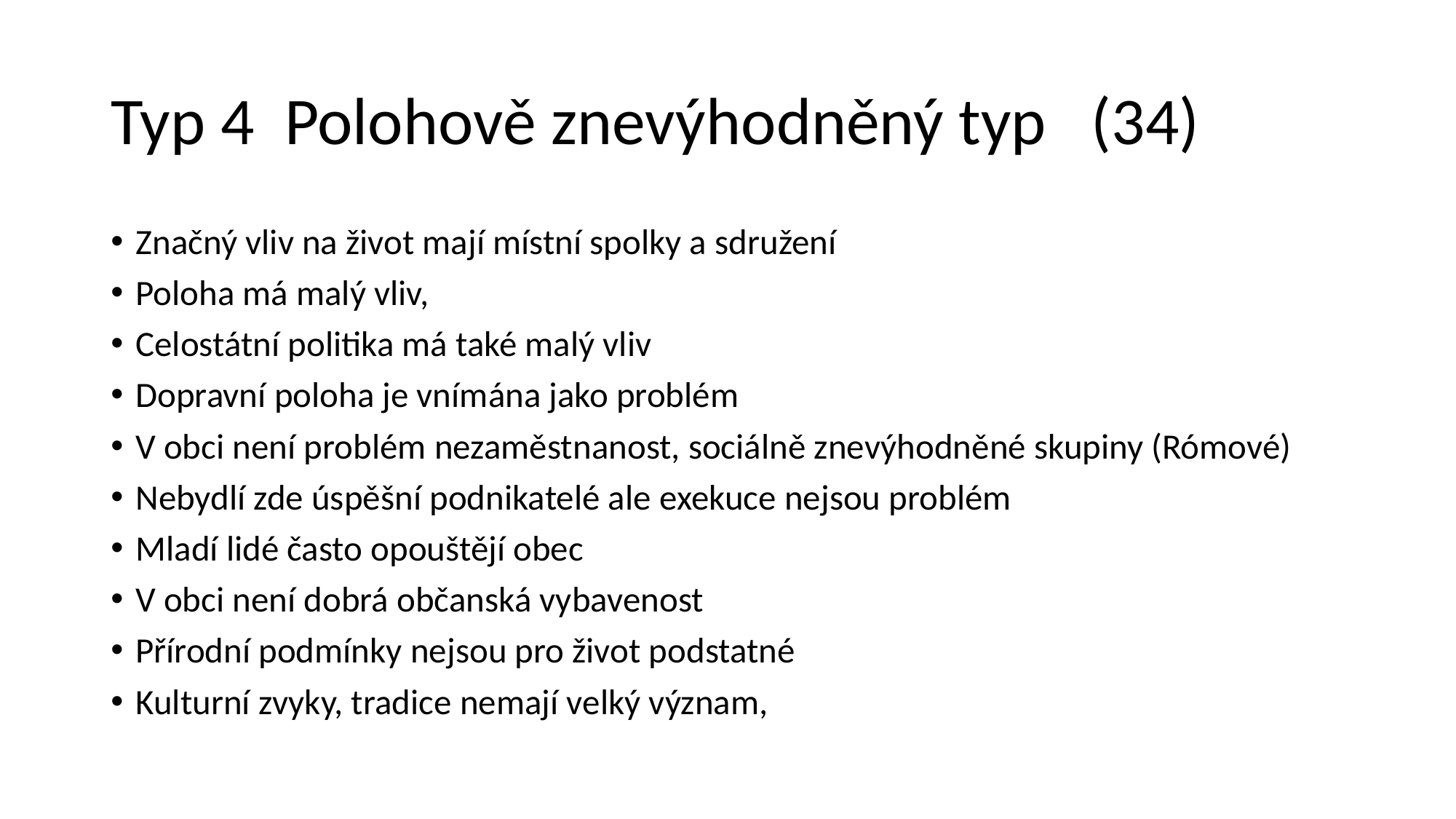

# Typ 4  Polohově znevýhodněný typ   (34)
Značný vliv na život mají místní spolky a sdružení
Poloha má malý vliv,
Celostátní politika má také malý vliv
Dopravní poloha je vnímána jako problém
V obci není problém nezaměstnanost, sociálně znevýhodněné skupiny (Rómové)
Nebydlí zde úspěšní podnikatelé ale exekuce nejsou problém
Mladí lidé často opouštějí obec
V obci není dobrá občanská vybavenost
Přírodní podmínky nejsou pro život podstatné
Kulturní zvyky, tradice nemají velký význam,